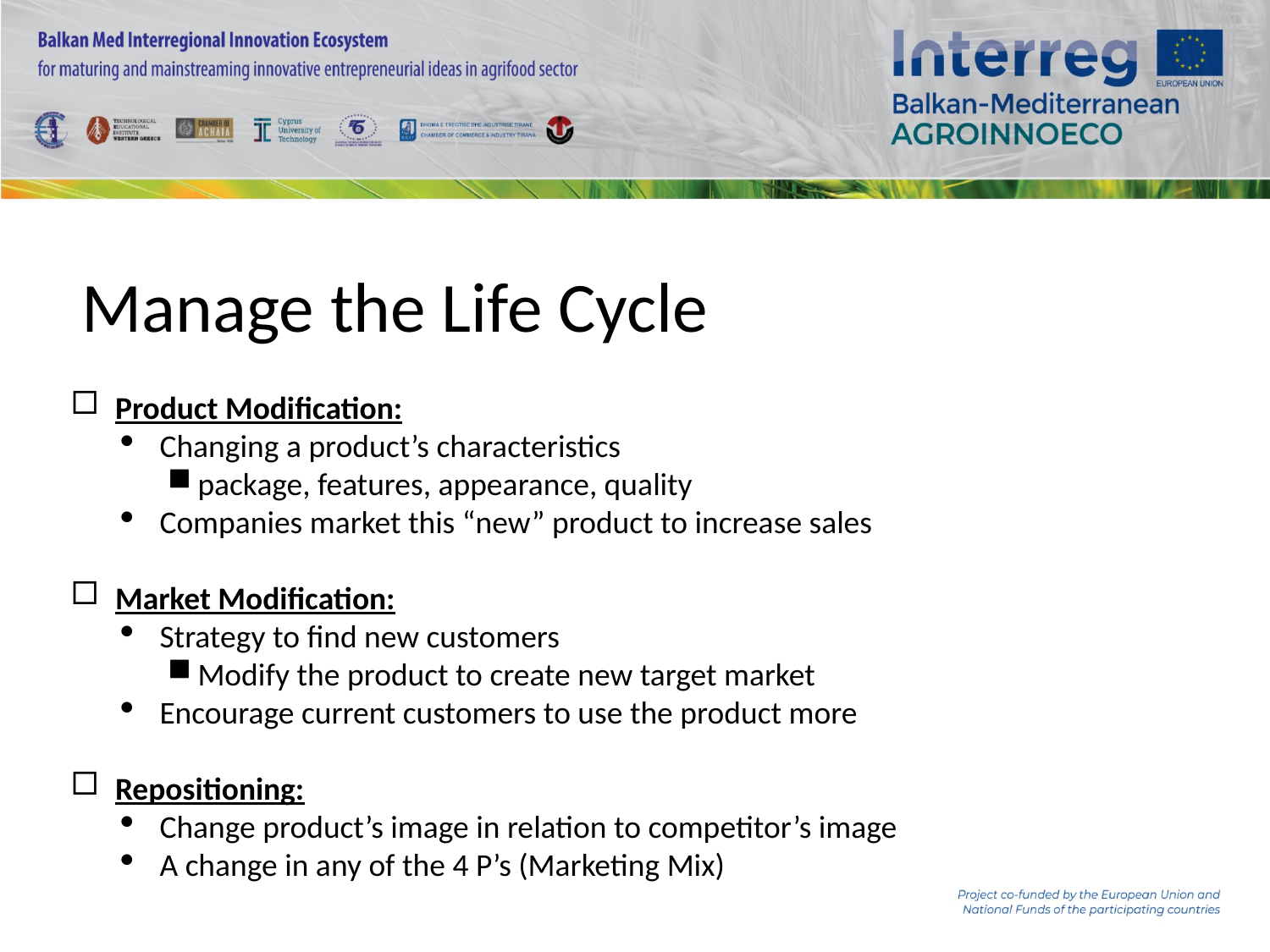

Manage the Life Cycle
Product Modification:
Changing a product’s characteristics
package, features, appearance, quality
Companies market this “new” product to increase sales

Market Modification:
Strategy to find new customers
Modify the product to create new target market
Encourage current customers to use the product more

Repositioning:
Change product’s image in relation to competitor’s image
A change in any of the 4 P’s (Marketing Mix)